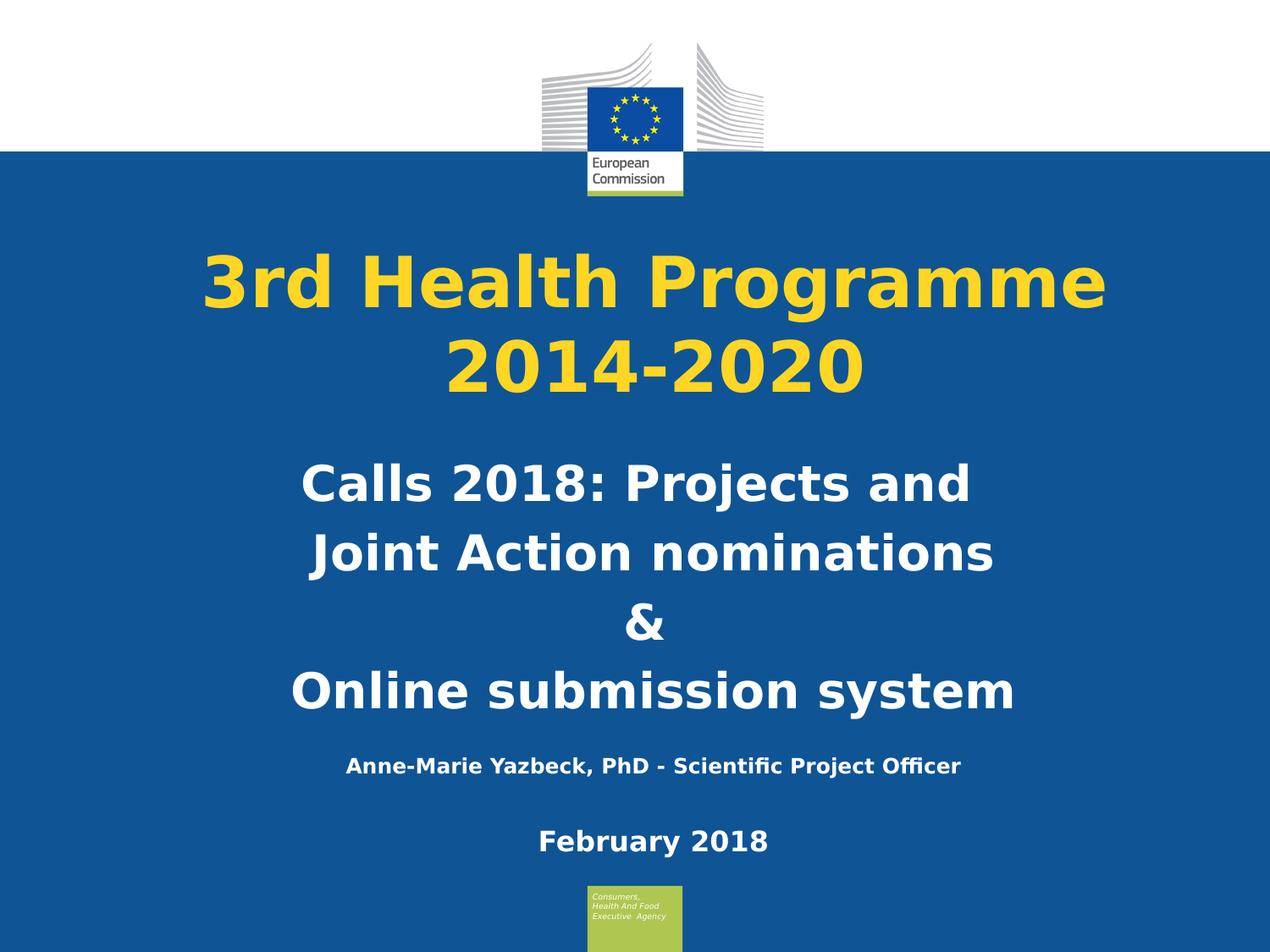

3rd Health Programme 2014-2020
Calls 2018: Projects and
Joint Action nominations
&
Online submission system

Anne-Marie Yazbeck, PhD - Scientific Project Officer

February 2018